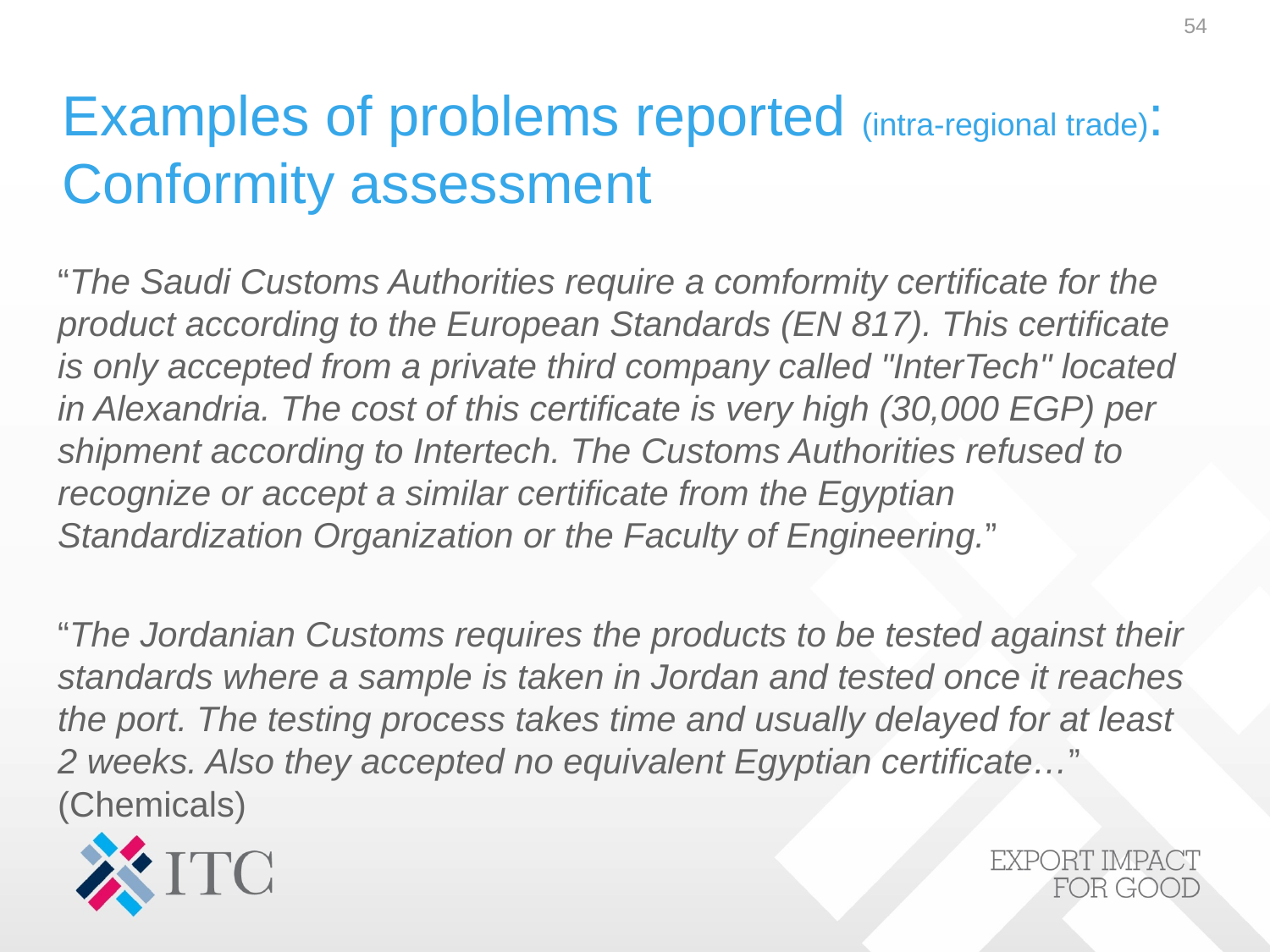

54
# Examples of problems reported (intra-regional trade): Conformity assessment
“The Saudi Customs Authorities require a comformity certificate for the product according to the European Standards (EN 817). This certificate is only accepted from a private third company called "InterTech" located in Alexandria. The cost of this certificate is very high (30,000 EGP) per shipment according to Intertech. The Customs Authorities refused to recognize or accept a similar certificate from the Egyptian Standardization Organization or the Faculty of Engineering.”

“The Jordanian Customs requires the products to be tested against their standards where a sample is taken in Jordan and tested once it reaches the port. The testing process takes time and usually delayed for at least 2 weeks. Also they accepted no equivalent Egyptian certificate…” (Chemicals)